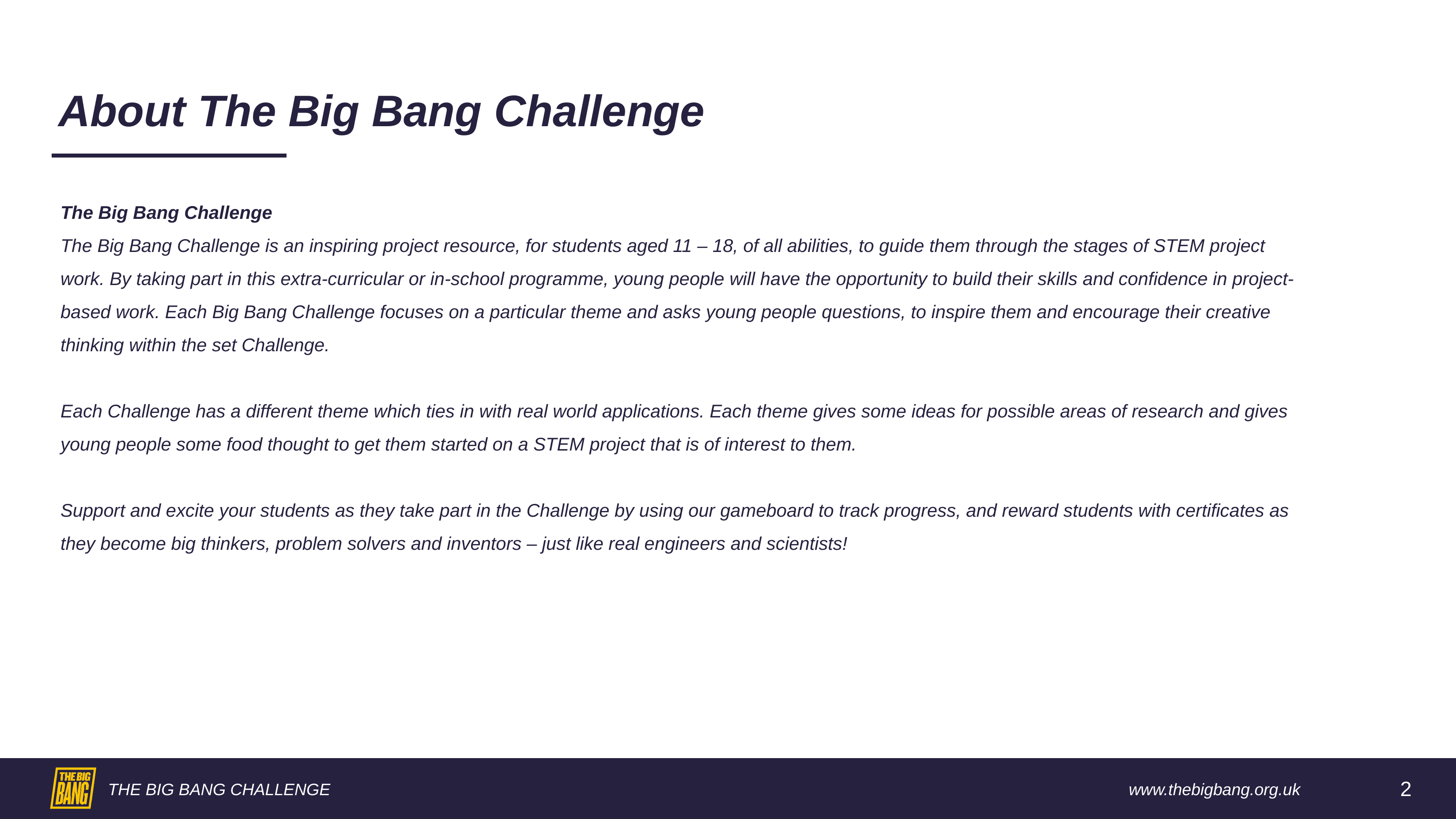

About The Big Bang Challenge
The Big Bang Challenge
The Big Bang Challenge is an inspiring project resource, for students aged 11 – 18, of all abilities, to guide them through the stages of STEM project work. By taking part in this extra-curricular or in-school programme, young people will have the opportunity to build their skills and confidence in project-based work. Each Big Bang Challenge focuses on a particular theme and asks young people questions, to inspire them and encourage their creative thinking within the set Challenge.

Each Challenge has a different theme which ties in with real world applications. Each theme gives some ideas for possible areas of research and gives young people some food thought to get them started on a STEM project that is of interest to them.

Support and excite your students as they take part in the Challenge by using our gameboard to track progress, and reward students with certificates as they become big thinkers, problem solvers and inventors – just like real engineers and scientists!